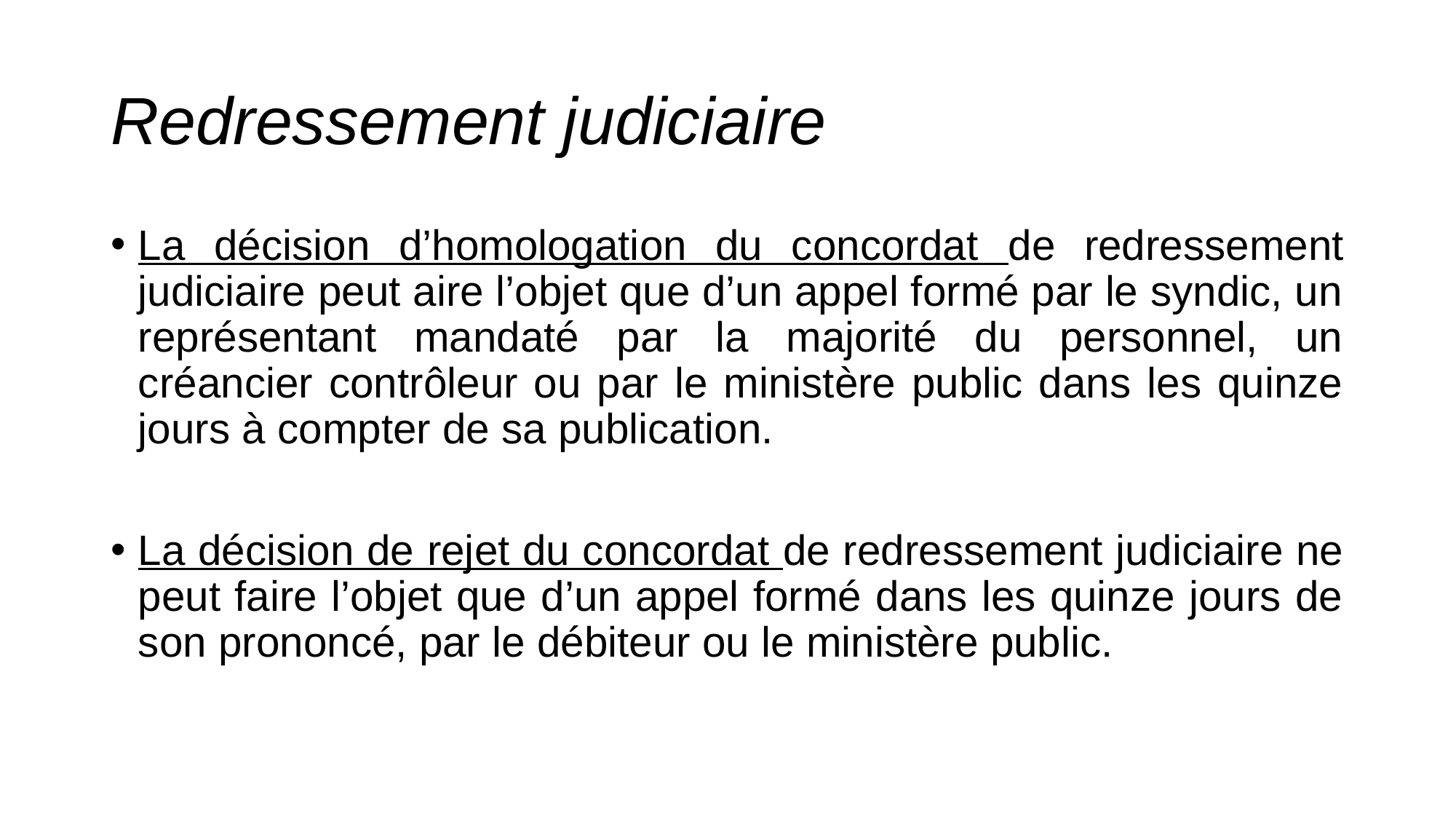

# Redressement judiciaire
La décision d’homologation du concordat de redressement judiciaire peut aire l’objet que d’un appel formé par le syndic, un représentant mandaté par la majorité du personnel, un créancier contrôleur ou par le ministère public dans les quinze jours à compter de sa publication.

La décision de rejet du concordat de redressement judiciaire ne peut faire l’objet que d’un appel formé dans les quinze jours de son prononcé, par le débiteur ou le ministère public.